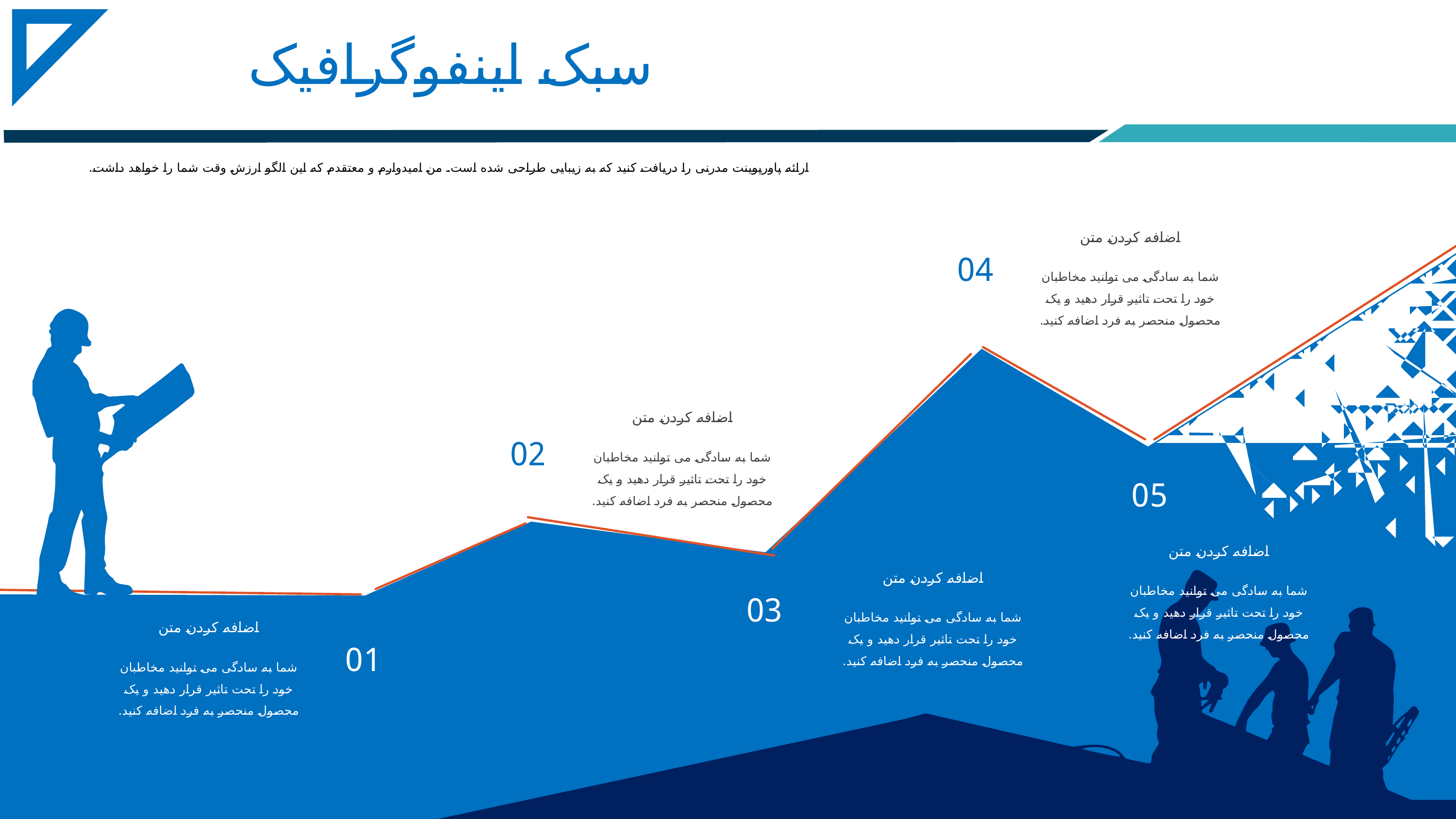

سبک اینفوگرافیک

ارائه پاورپوینت مدرنی را دریافت کنید که به زیبایی طراحی شده است. من امیدوارم و معتقدم که این الگو ارزش وقت شما را خواهد داشت.
اضافه کردن متن
04

شما به سادگی می توانید مخاطبان خود را تحت تاثیر قرار دهید و یک محصول منحصر به فرد اضافه کنید.

اضافه کردن متن

02
شما به سادگی می توانید مخاطبان خود را تحت تاثیر قرار دهید و یک محصول منحصر به فرد اضافه کنید.

05

اضافه کردن متن

اضافه کردن متن

شما به سادگی می توانید مخاطبان خود را تحت تاثیر قرار دهید و یک محصول منحصر به فرد اضافه کنید.

03

شما به سادگی می توانید مخاطبان خود را تحت تاثیر قرار دهید و یک محصول منحصر به فرد اضافه کنید.
اضافه کردن متن
01
شما به سادگی می توانید مخاطبان خود را تحت تاثیر قرار دهید و یک محصول منحصر به فرد اضافه کنید.